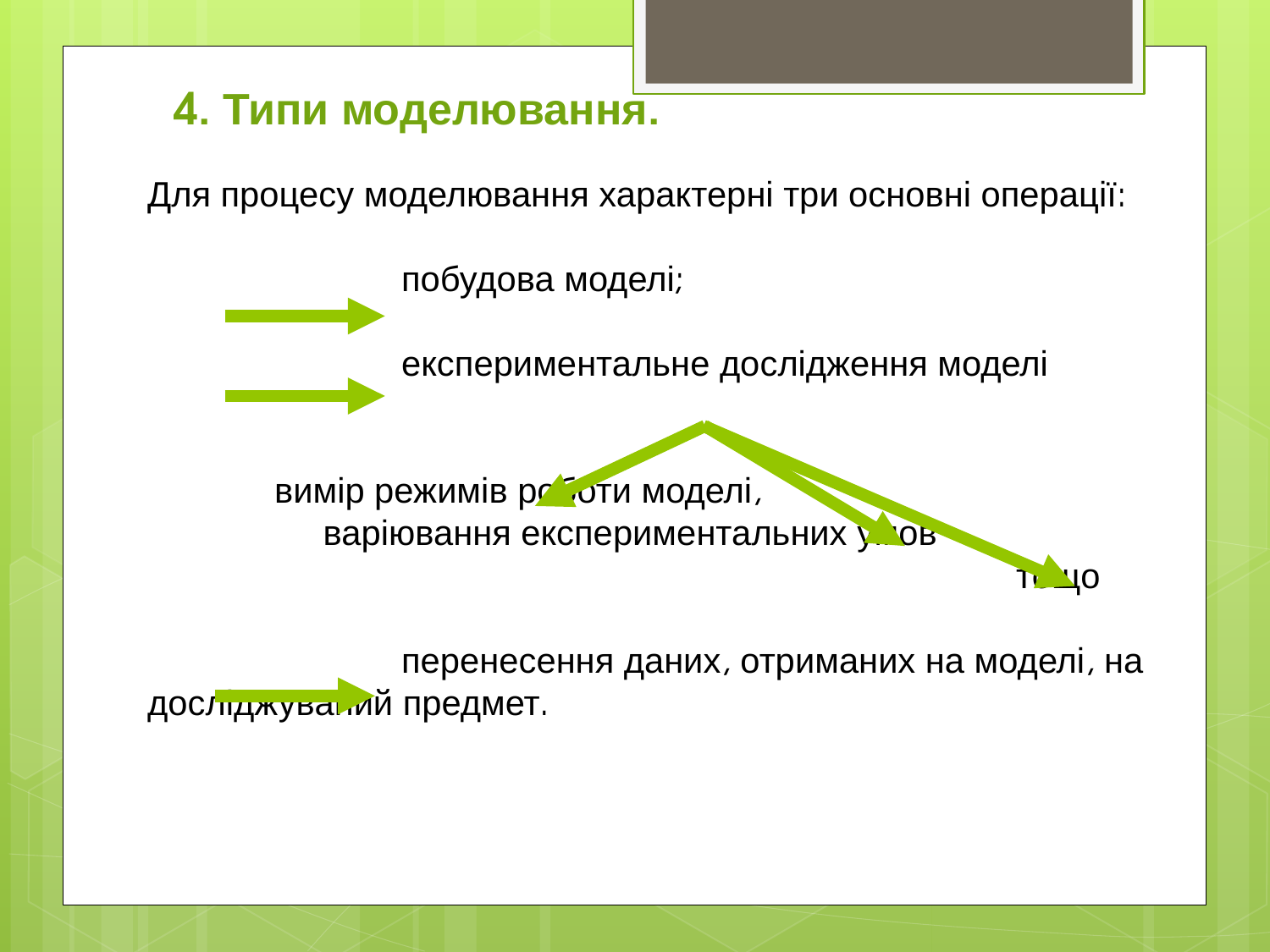

4. Типи моделювання.

Для процесу моделювання характерні три основні операції:

		побудова моделі;

		експериментальне дослідження моделі

	вимір режимів роботи моделі,
	     варіювання експериментальних умов    						                        тощо

		перенесення даних, отриманих на моделі, на досліджуваний предмет.